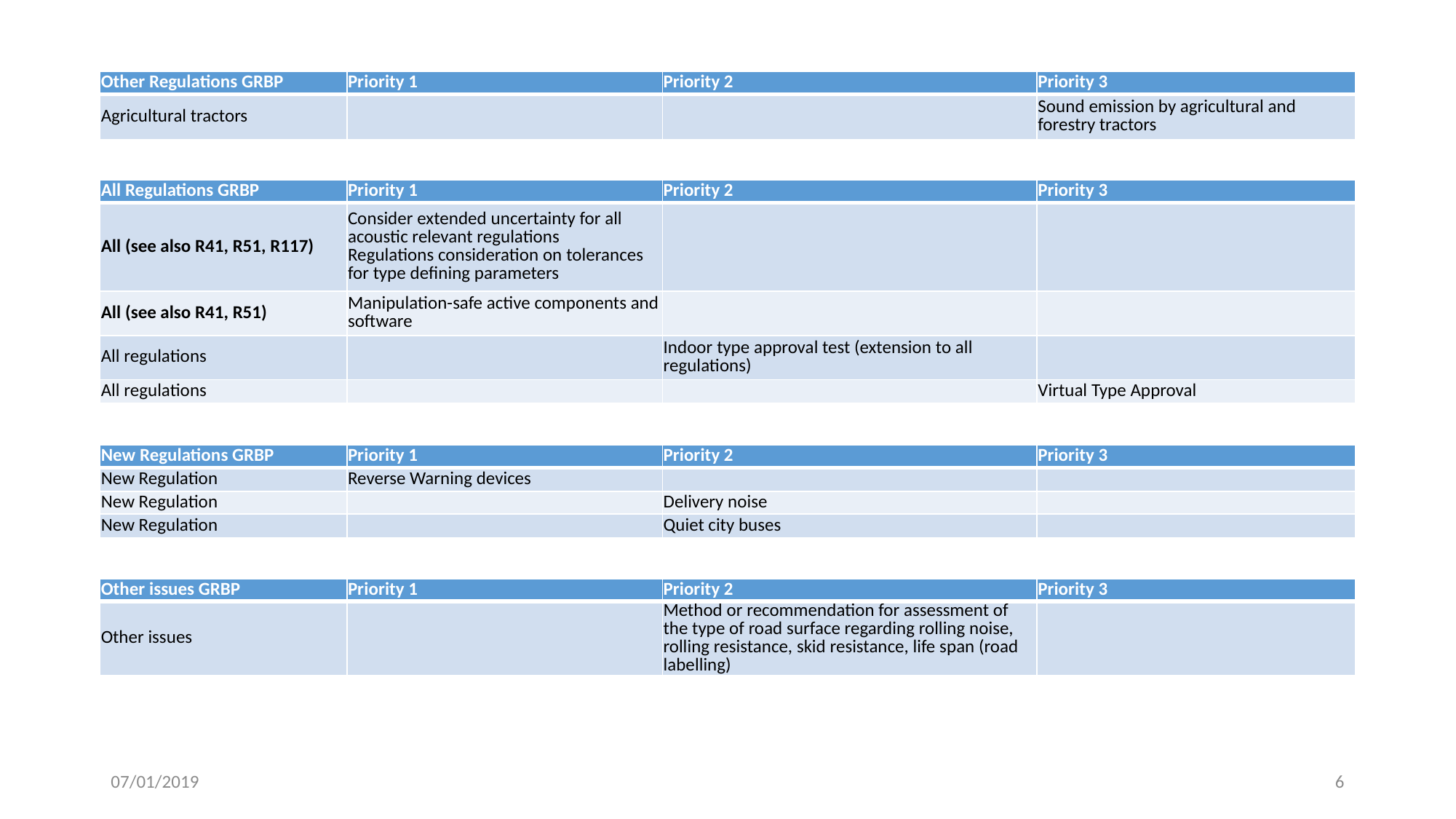

| Other Regulations GRBP | Priority 1 | Priority 2 | Priority 3 |
| --- | --- | --- | --- |
| Agricultural tractors |  |  | Sound emission by agricultural and forestry tractors |
| All Regulations GRBP | Priority 1 | Priority 2 | Priority 3 |
| --- | --- | --- | --- |
| All (see also R41, R51, R117) | Consider extended uncertainty for all acoustic relevant regulations Regulations consideration on tolerances for type defining parameters |  |  |
| All (see also R41, R51) | Manipulation-safe active components and software |  |  |
| All regulations |  | Indoor type approval test (extension to all regulations) |  |
| All regulations |  |  | Virtual Type Approval |
| New Regulations GRBP | Priority 1 | Priority 2 | Priority 3 |
| --- | --- | --- | --- |
| New Regulation | Reverse Warning devices |  |  |
| New Regulation |  | Delivery noise |  |
| New Regulation |  | Quiet city buses |  |
| Other issues GRBP | Priority 1 | Priority 2 | Priority 3 |
| --- | --- | --- | --- |
| Other issues |  | Method or recommendation for assessment of the type of road surface regarding rolling noise, rolling resistance, skid resistance, life span (road labelling) |  |
07/01/2019

6